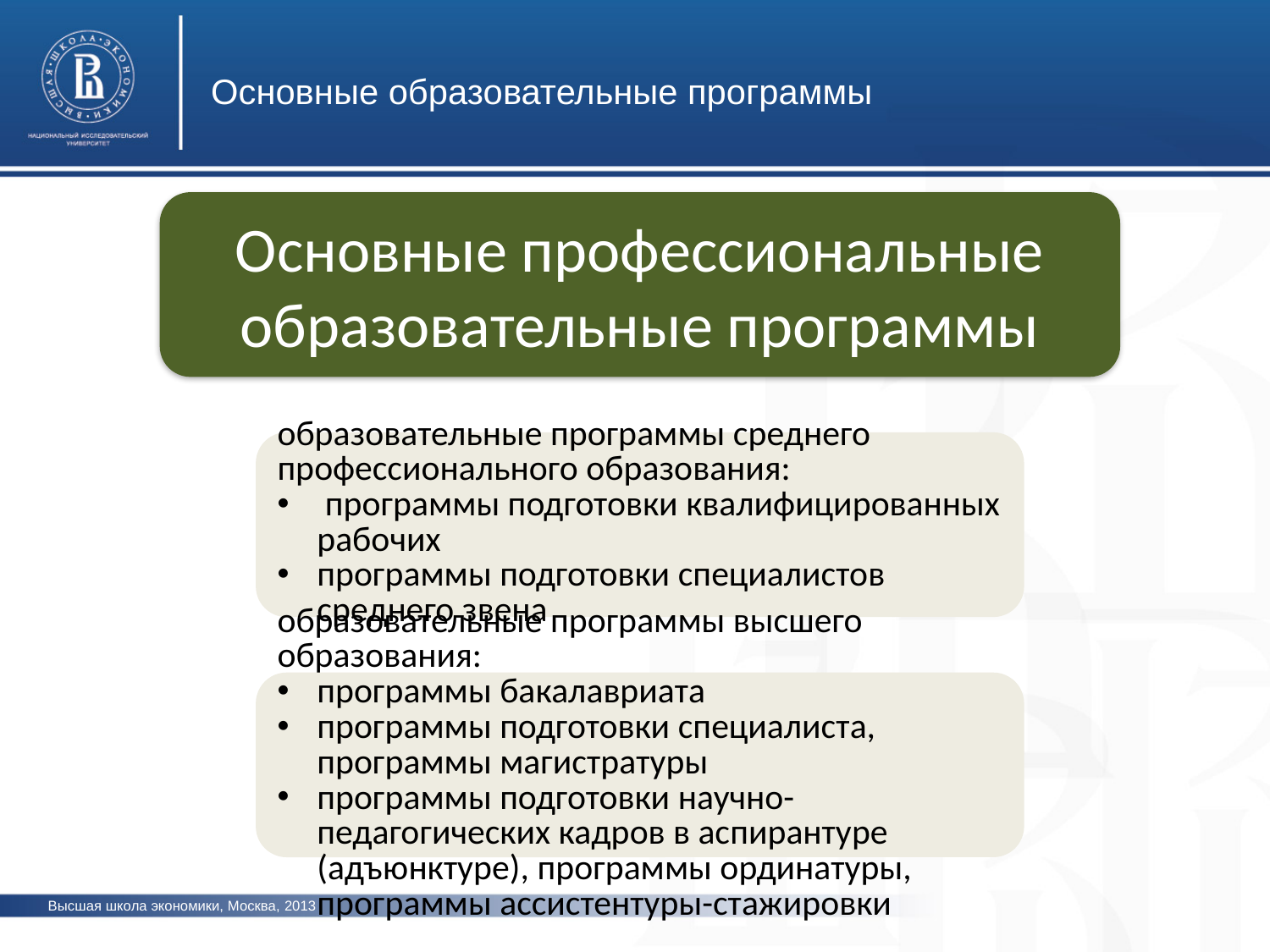

Основные образовательные программы
Основные профессиональные образовательные программы
образовательные программы среднего профессионального образования:
 программы подготовки квалифицированных рабочих
программы подготовки специалистов среднего звена
программы бакалавриата
программы подготовки специалиста, программы магистратуры
программы подготовки научно-педагогических кадров в аспирантуре (адъюнктуре), программы ординатуры, программы ассистентуры-стажировки
Высшая школа экономики, Москва, 2013